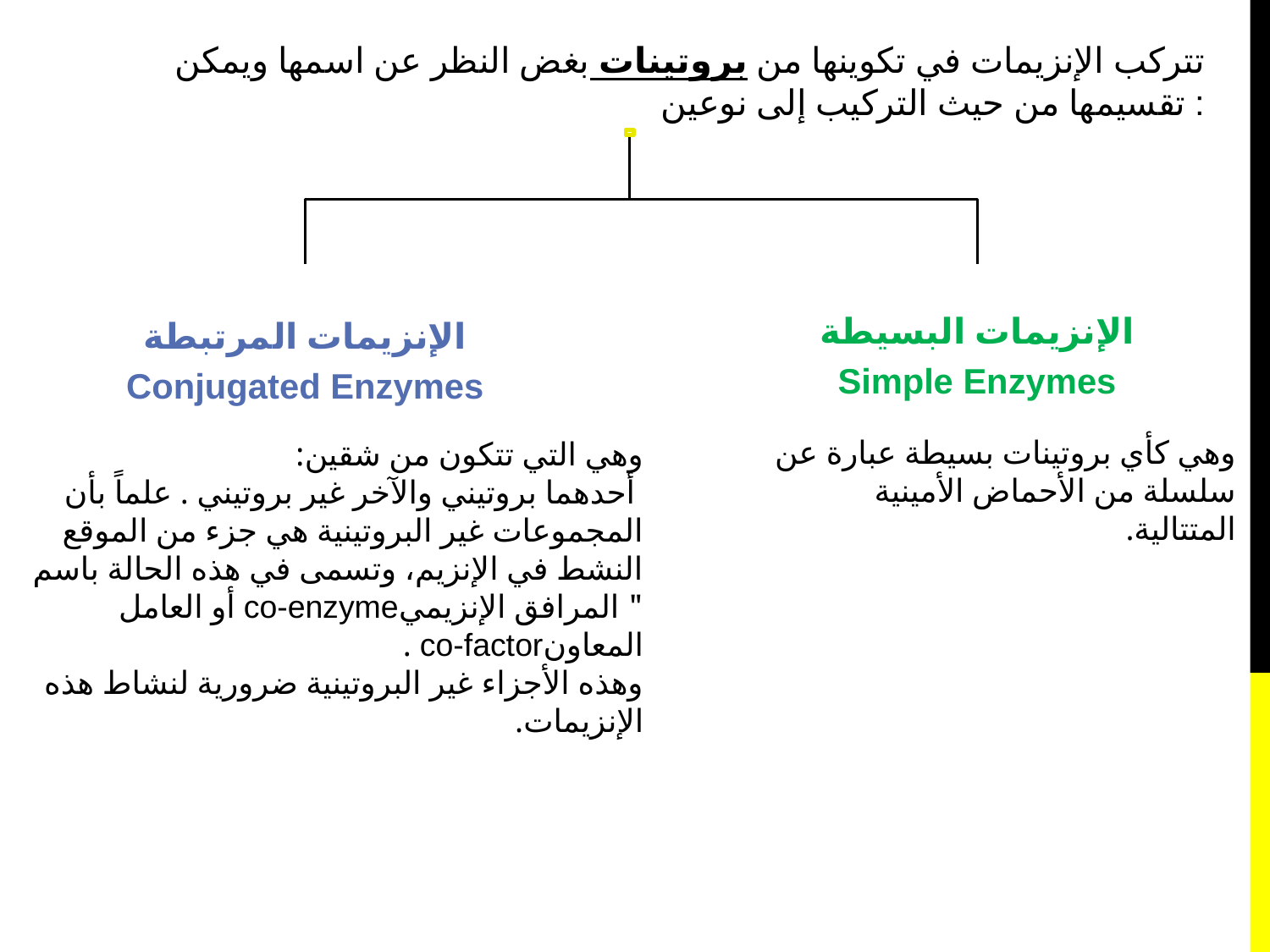

الإنزيمات المرتبطة
Conjugated Enzymes
الإنزيمات البسيطة
Simple Enzymes
تتركب الإنزيمات في تكوينها من بروتينات بغض النظر عن اسمها ويمكن تقسيمها من حيث التركيب إلى نوعين :

وهي كأي بروتينات بسيطة عبارة عن سلسلة من الأحماض الأمينية المتتالية.

وهي التي تتكون من شقين:
 أحدهما بروتيني والآخر غير بروتيني . علماً بأن المجموعات غير البروتينية هي جزء من الموقع النشط في الإنزيم، وتسمى في هذه الحالة باسم " المرافق الإنزيميco-enzyme أو العامل المعاونco-factor .
وهذه الأجزاء غير البروتينية ضرورية لنشاط هذه الإنزيمات.